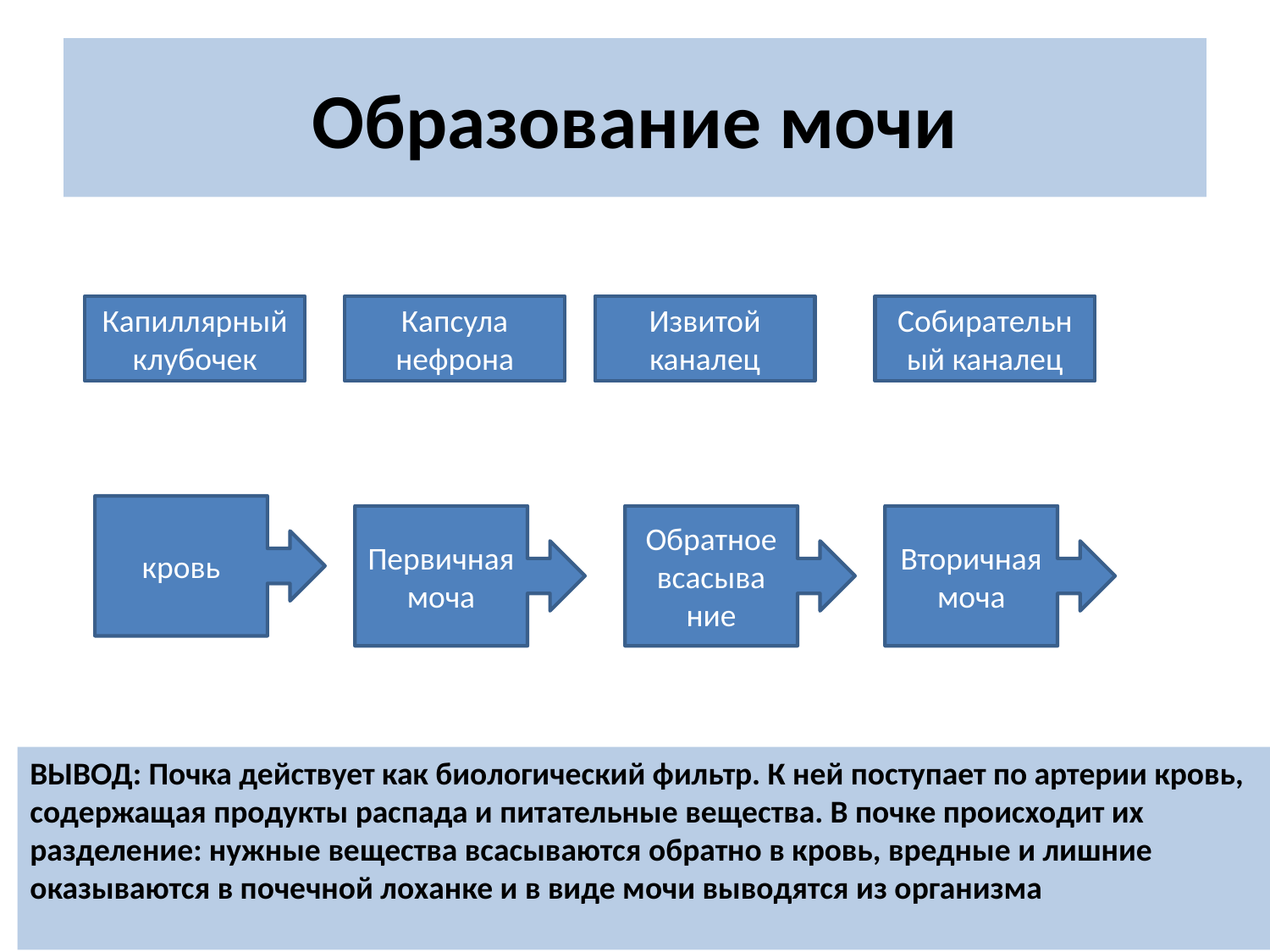

# Образование мочи
Капиллярный
клубочек
Капсула
нефрона
Извитой каналец
Собирательный каналец
кровь
Первичная моча
Обратное всасыва
ние
Вторичная моча
ВЫВОД: Почка действует как биологический фильтр. К ней поступает по артерии кровь,
содержащая продукты распада и питательные вещества. В почке происходит их разделение: нужные вещества всасываются обратно в кровь, вредные и лишние оказываются в почечной лоханке и в виде мочи выводятся из организма